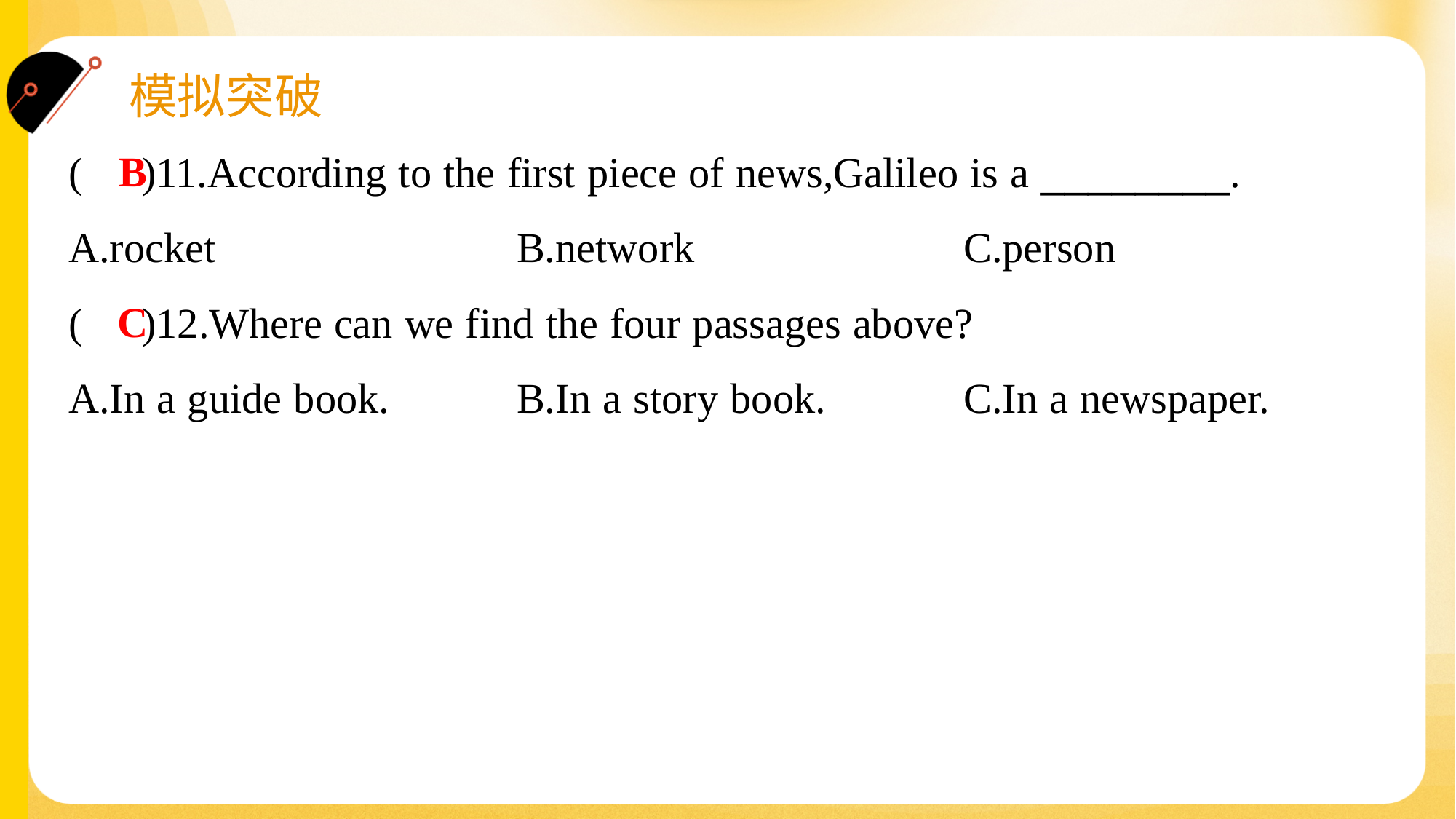

B
(     )11.According to the first piece of news,Galileo is a ________.
A.rocket	B.network	C.person
C
(     )12.Where can we find the four passages above?
A.In a guide book.	B.In a story book.	C.In a newspaper.